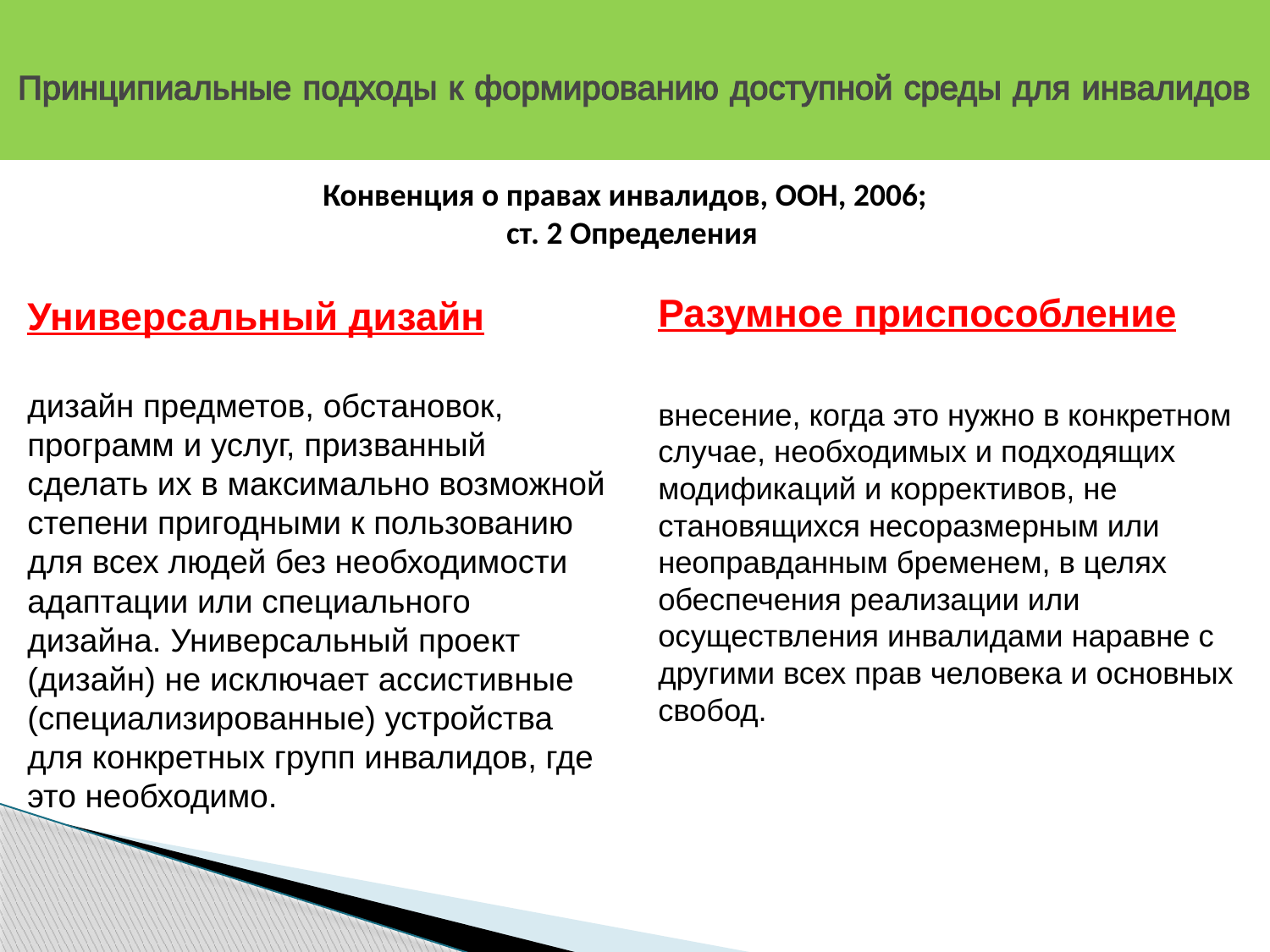

# Принципиальные подходы к формированию доступной среды для инвалидов
Конвенция о правах инвалидов, ООН, 2006;
ст. 2 Определения

Разумное приспособление

внесение, когда это нужно в конкретном случае, необходимых и подходящих модификаций и коррективов, не становящихся несоразмерным или неоправданным бременем, в целях обеспечения реализации или осуществления инвалидами наравне с другими всех прав человека и основных свобод.

Универсальный дизайн

дизайн предметов, обстановок, программ и услуг, призванный сделать их в максимально возможной степени пригодными к пользованию для всех людей без необходимости адаптации или специального дизайна. Универсальный проект (дизайн) не исключает ассистивные (специализированные) устройства для конкретных групп инвалидов, где это необходимо.